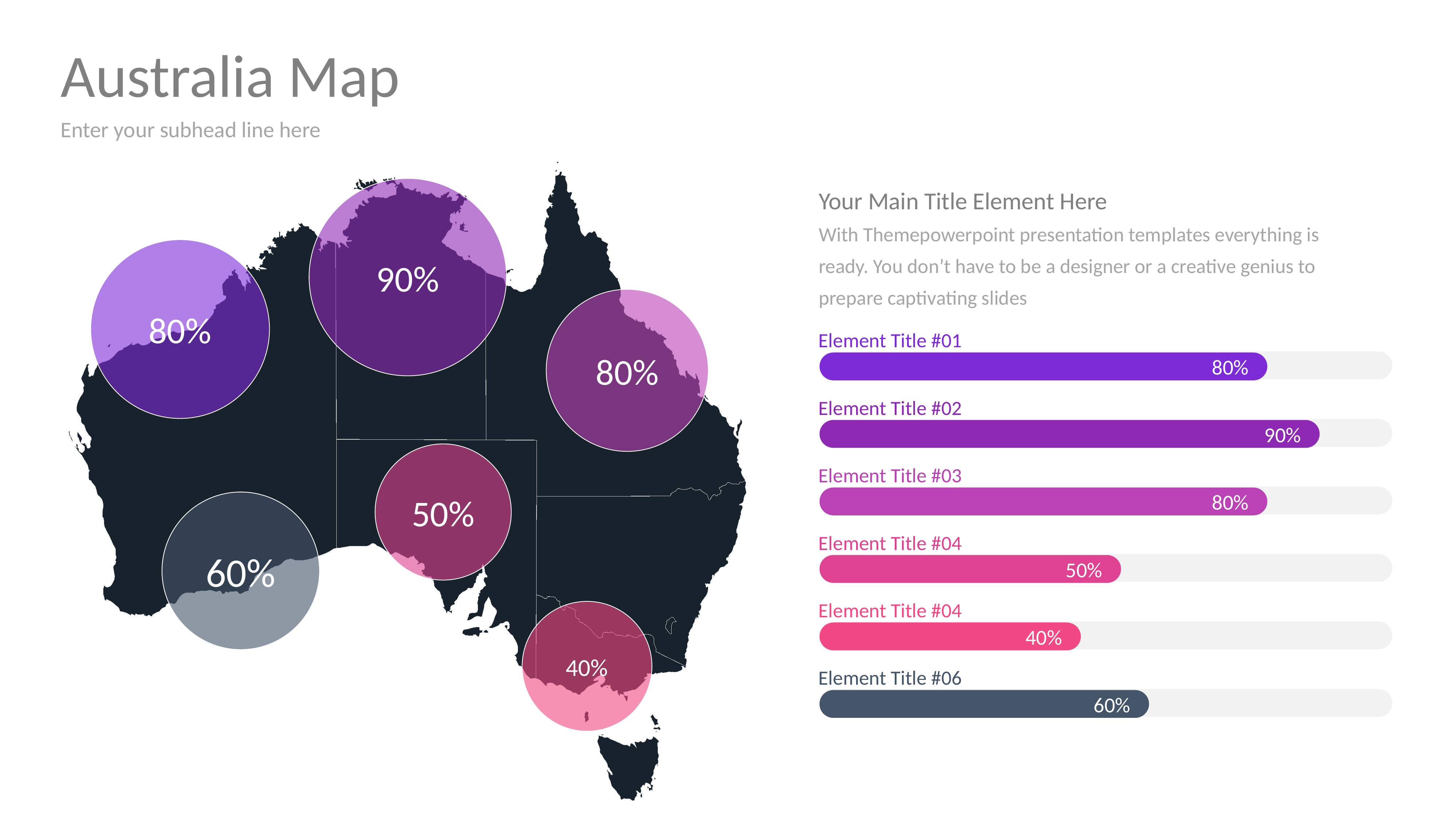

# Australia Map
Enter your subhead line here

Your Main Title Element Here
With Themepowerpoint presentation templates everything is ready. You don’t have to be a designer or a creative genius to prepare captivating slides
90%
80%
80%
Element Title #01

80%
Element Title #02

90%
50%
Element Title #03

80%
60%
Element Title #04

50%
Element Title #04

40%
40%
Element Title #06

60%